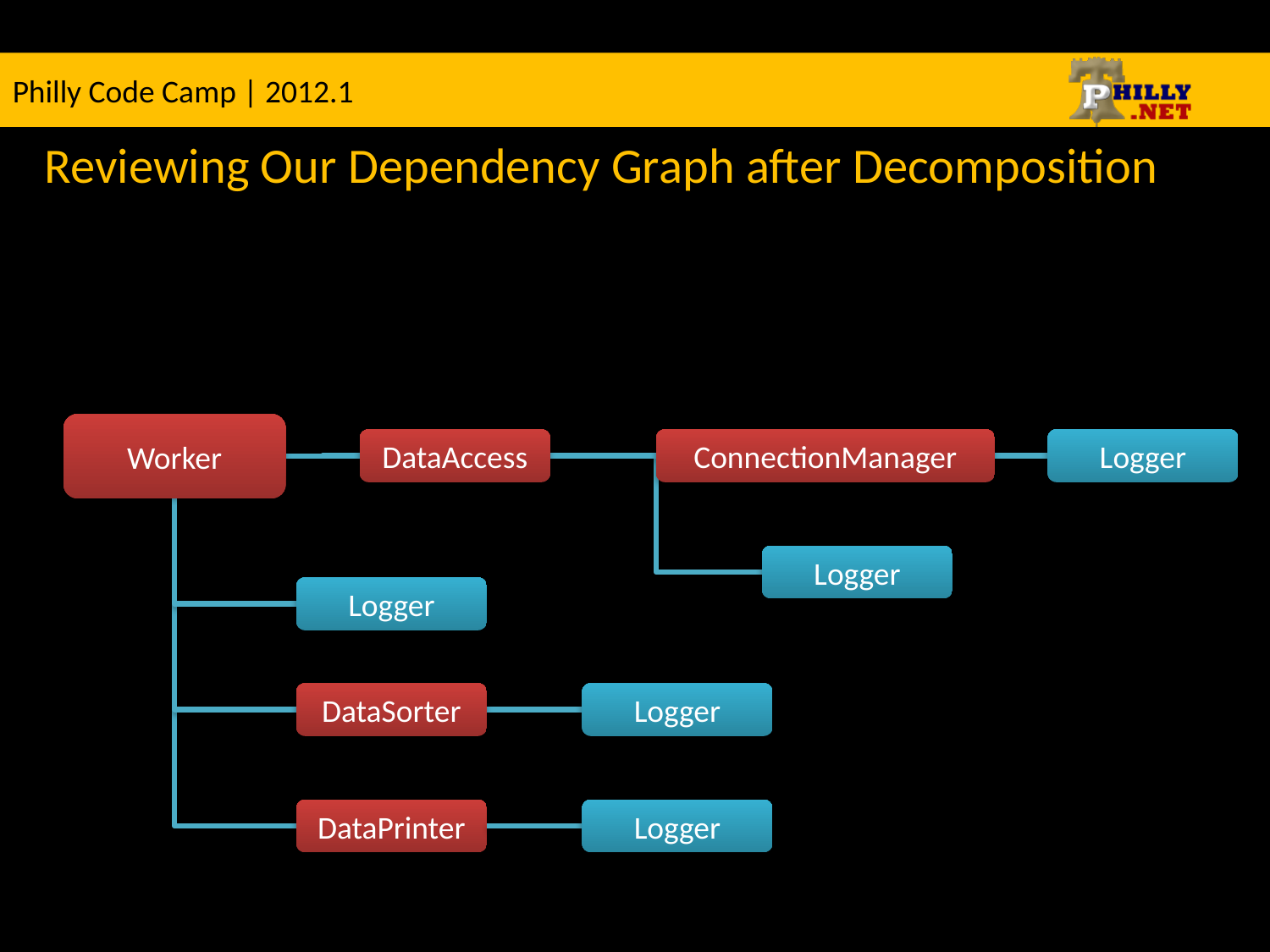

# Reviewing Our Dependency Graph after Decomposition
Worker
DataAccess
ConnectionManager
Logger
Logger
Logger
DataSorter
Logger
DataPrinter
Logger